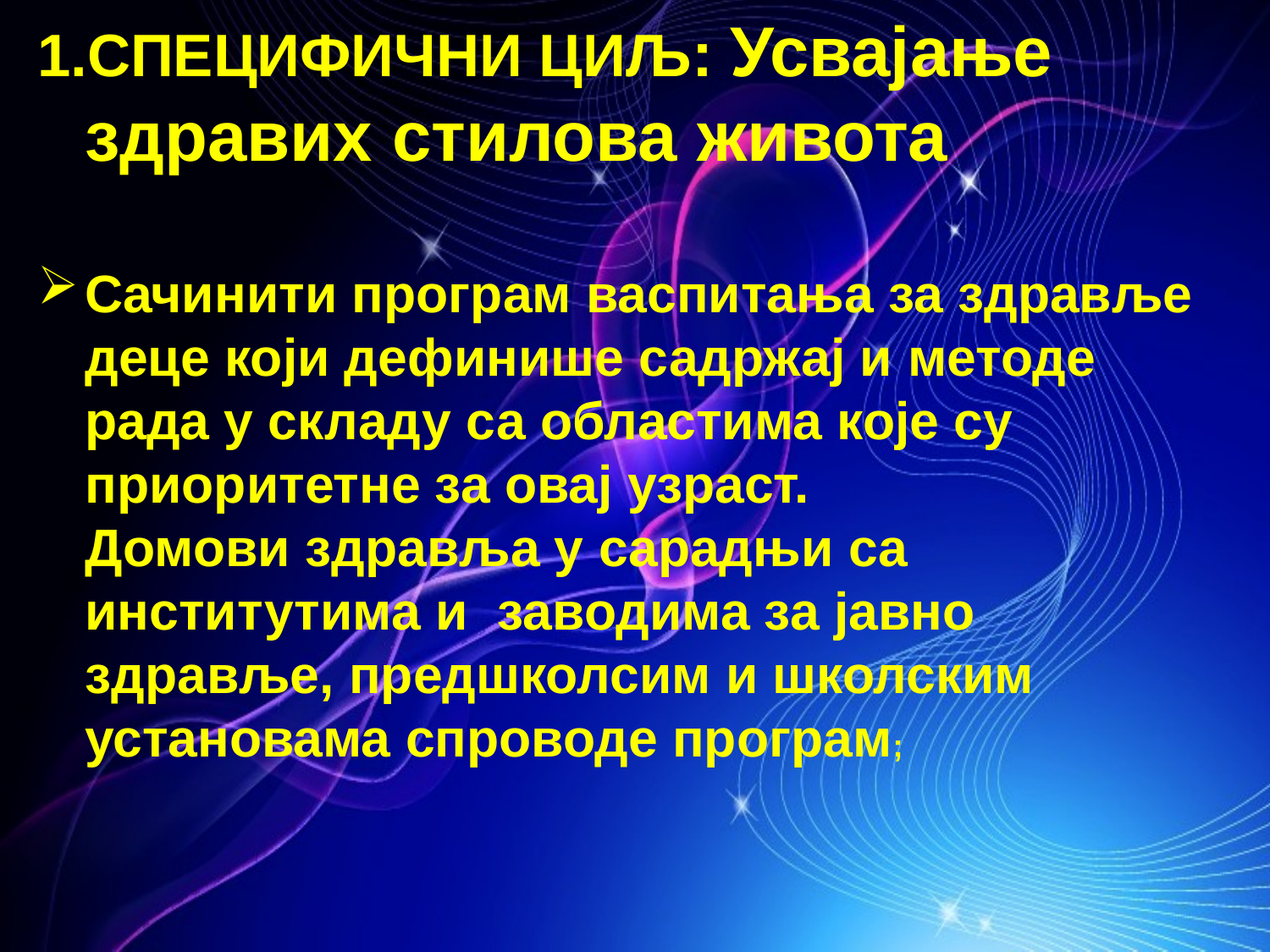

СПЕЦИФИЧНИ ЦИЉ: Усвајање здравих стилова живота

Сачинити програм васпитања за здравље деце који дефинише садржај и методе рада у складу са областима које су приоритетне за овај узраст.
	Домови здравља у сарадњи са институтима и  заводима за јавно здравље, предшколсим и школским установама спроводе програм;